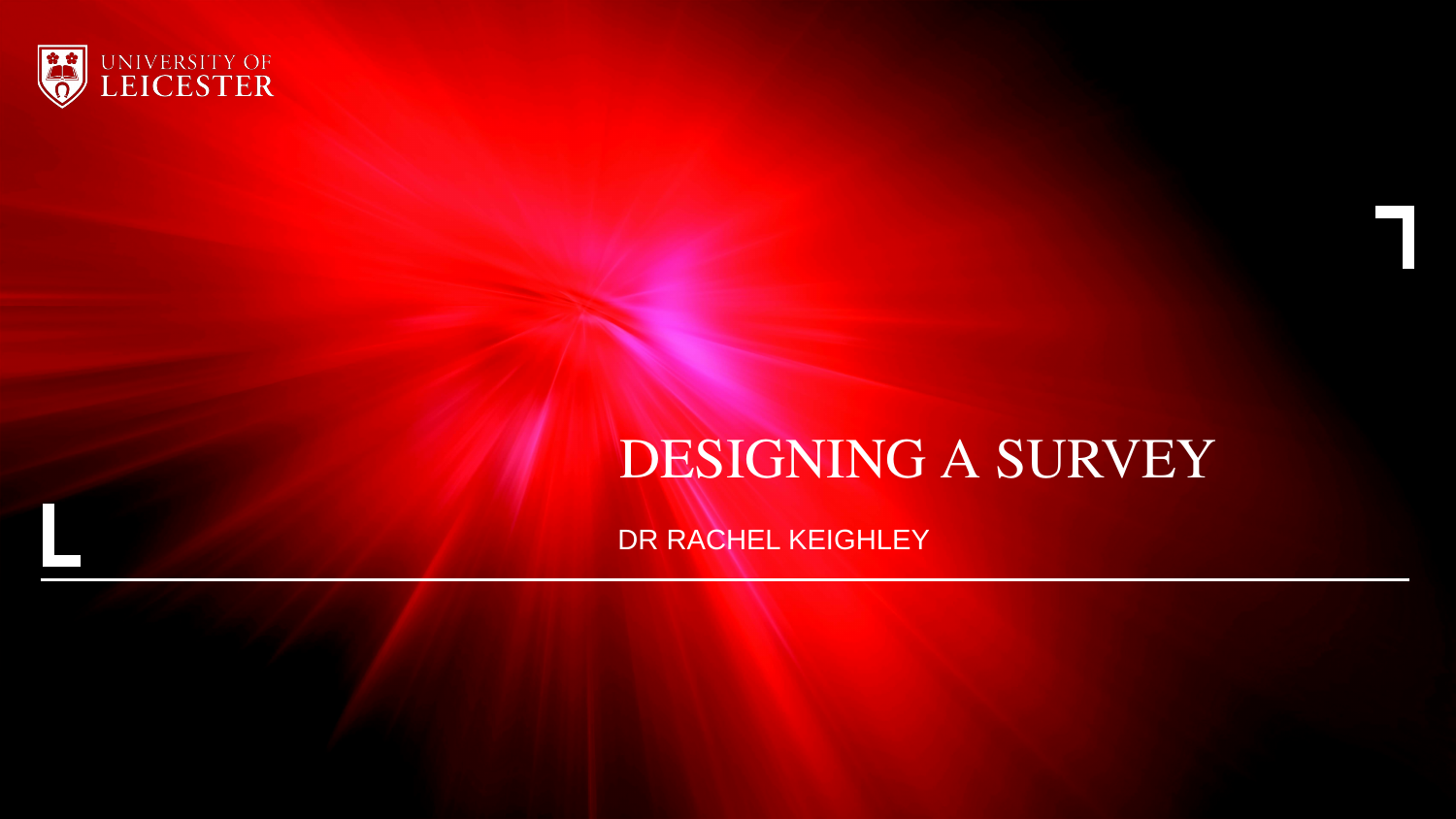

# Designing a survey
Dr Rachel Keighley